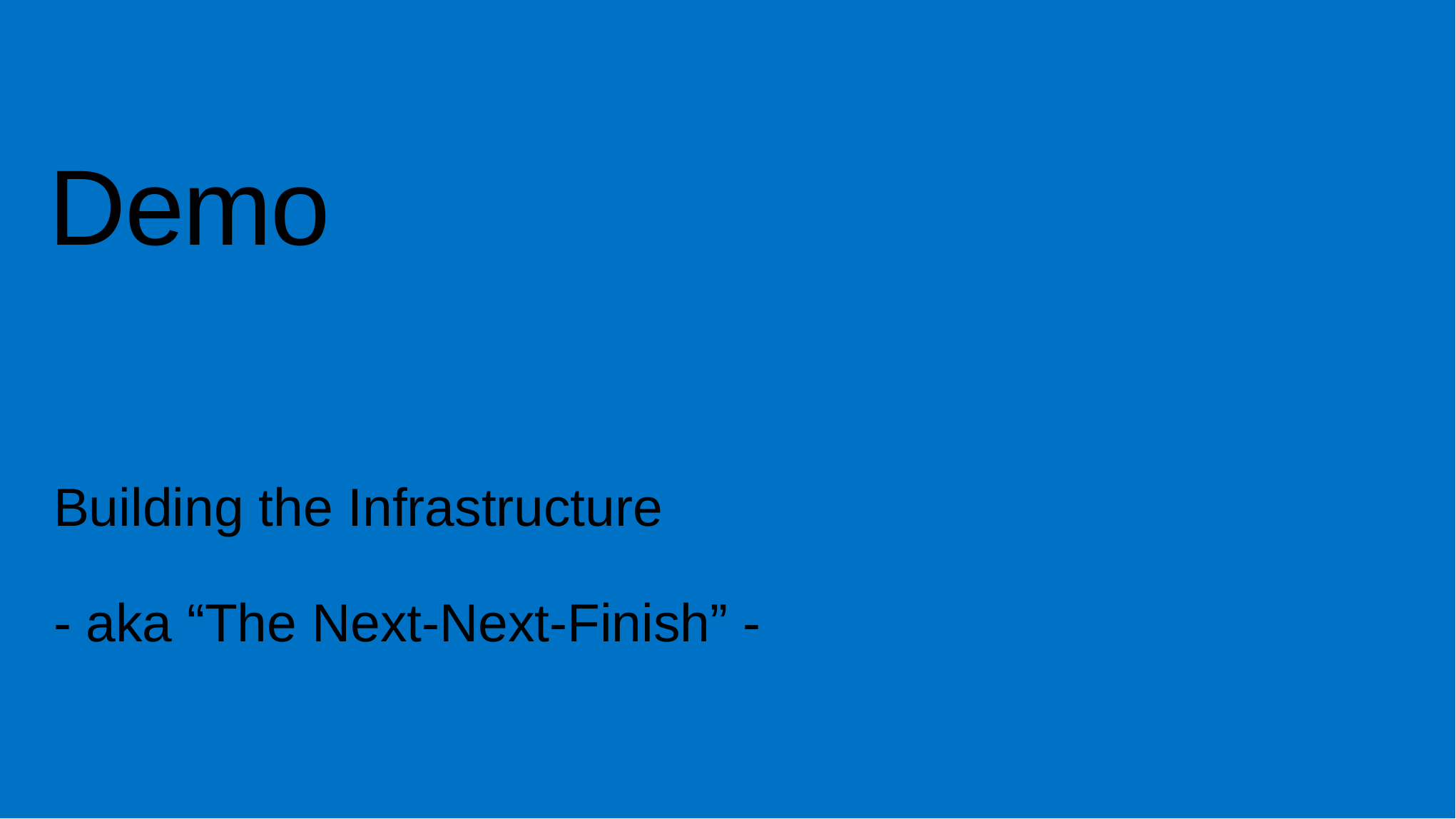

# Demo
Building the Infrastructure

- aka “The Next-Next-Finish” -